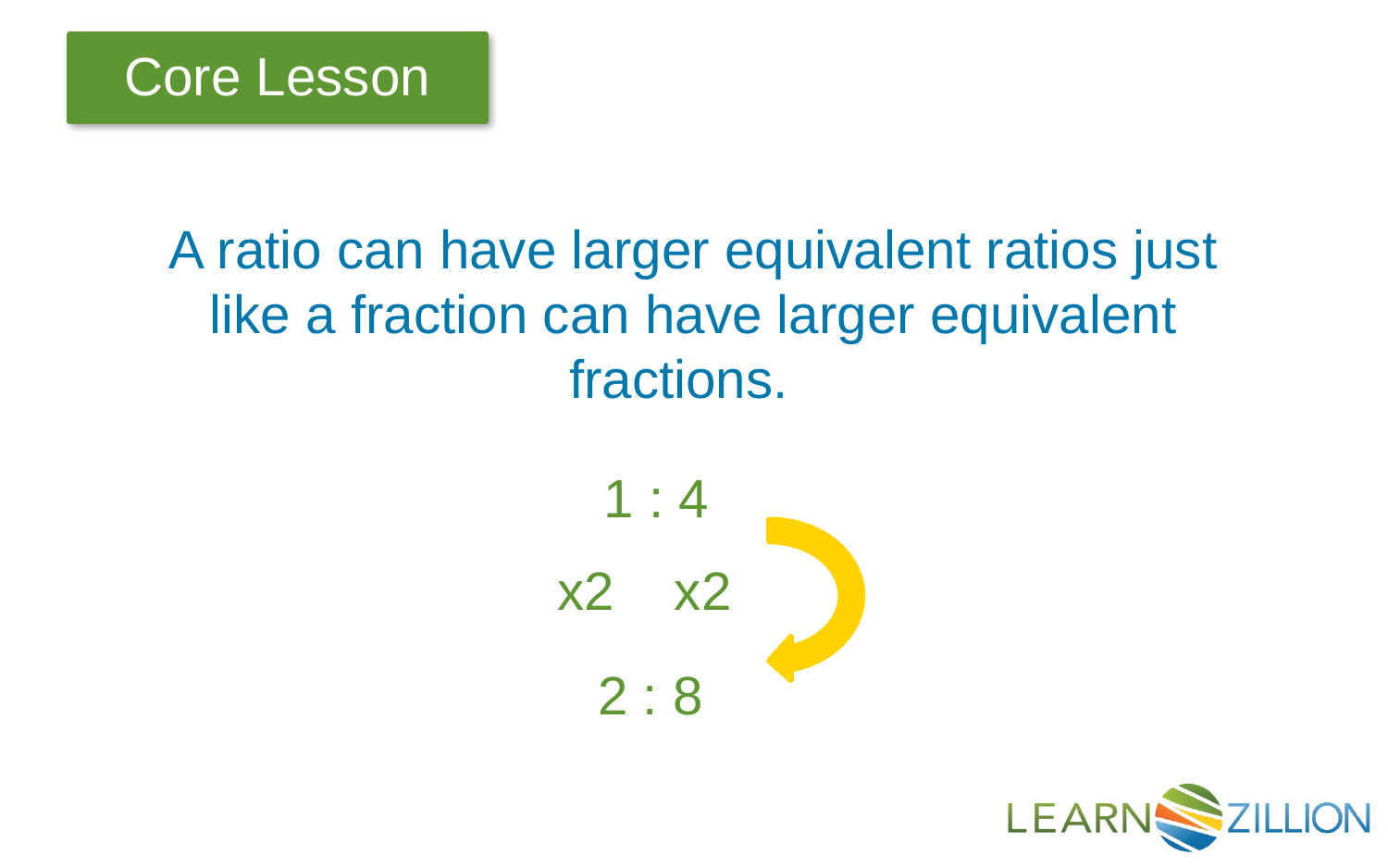

A ratio can have larger equivalent ratios just like a fraction can have larger equivalent fractions.
1 : 4

x2    x2
2 : 8